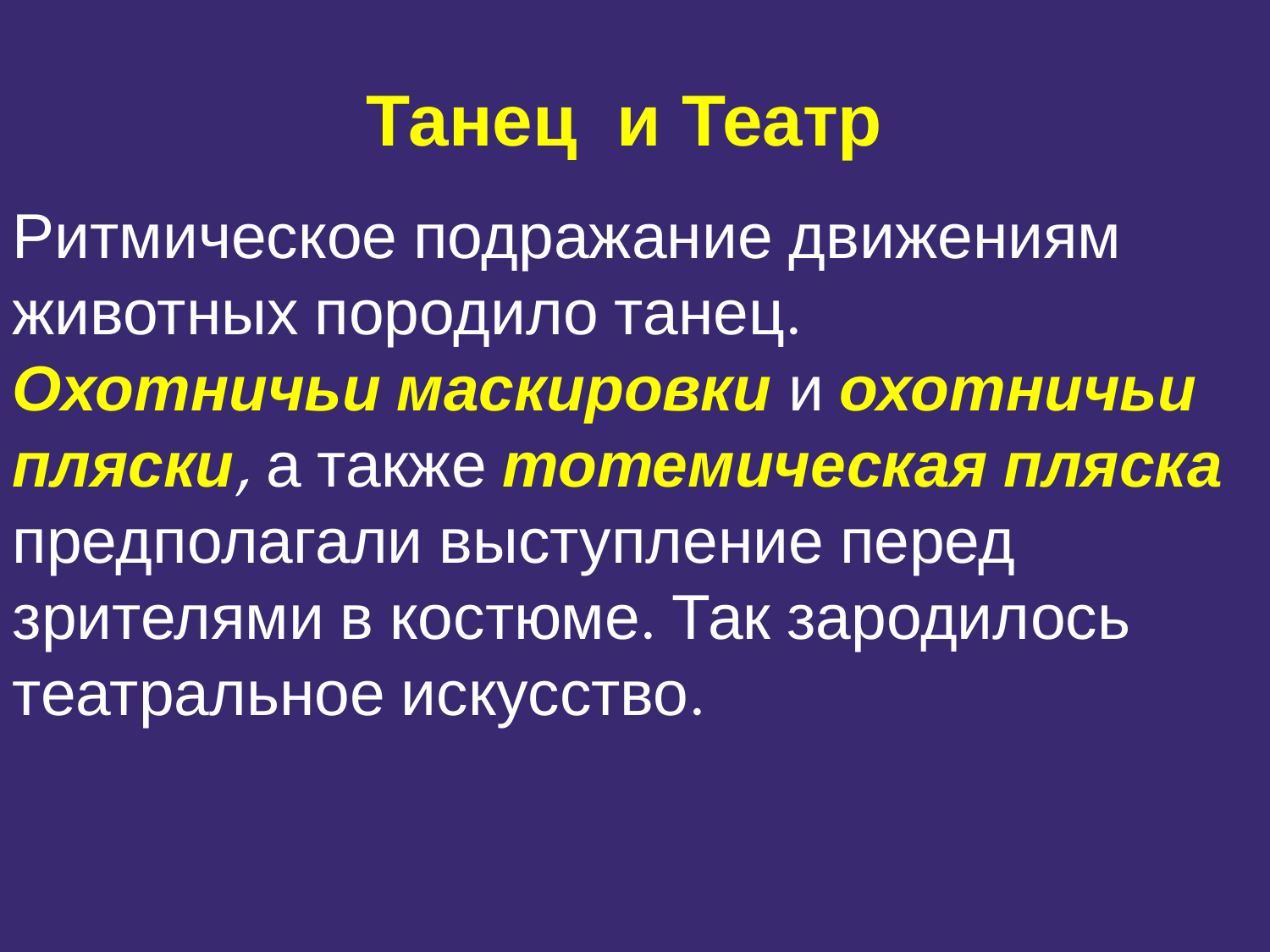

Танец  и Театр
Ритмическое подражание движениям животных породило танец.
Охотничьи маскировки и охотничьи пляски, а также тотемическая пляска предполагали выступление перед зрителями в костюме. Так зародилось театральное искусство.